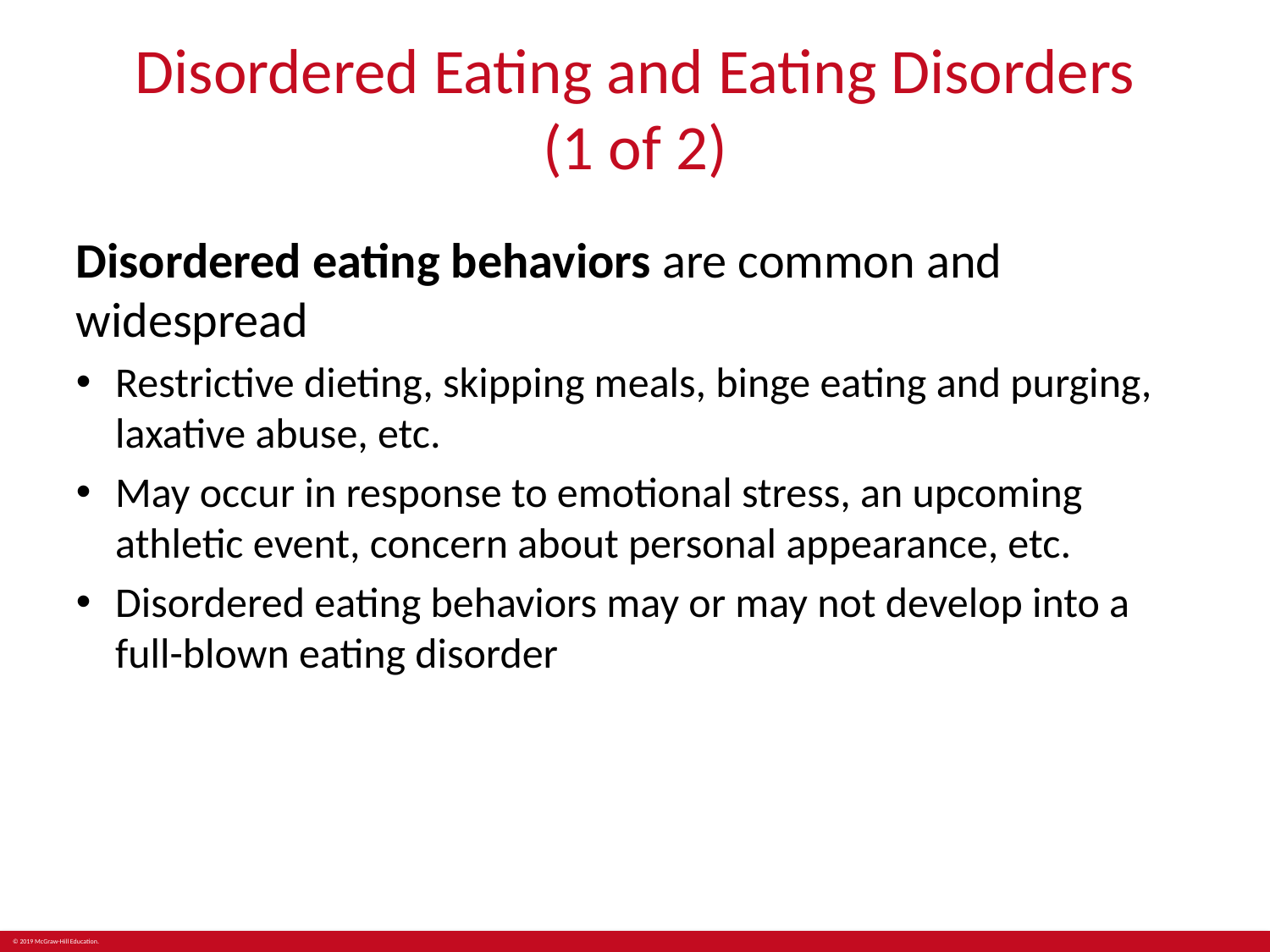

# Disordered Eating and Eating Disorders (1 of 2)
Disordered eating behaviors are common and widespread
Restrictive dieting, skipping meals, binge eating and purging, laxative abuse, etc.
May occur in response to emotional stress, an upcoming athletic event, concern about personal appearance, etc.
Disordered eating behaviors may or may not develop into a full-blown eating disorder